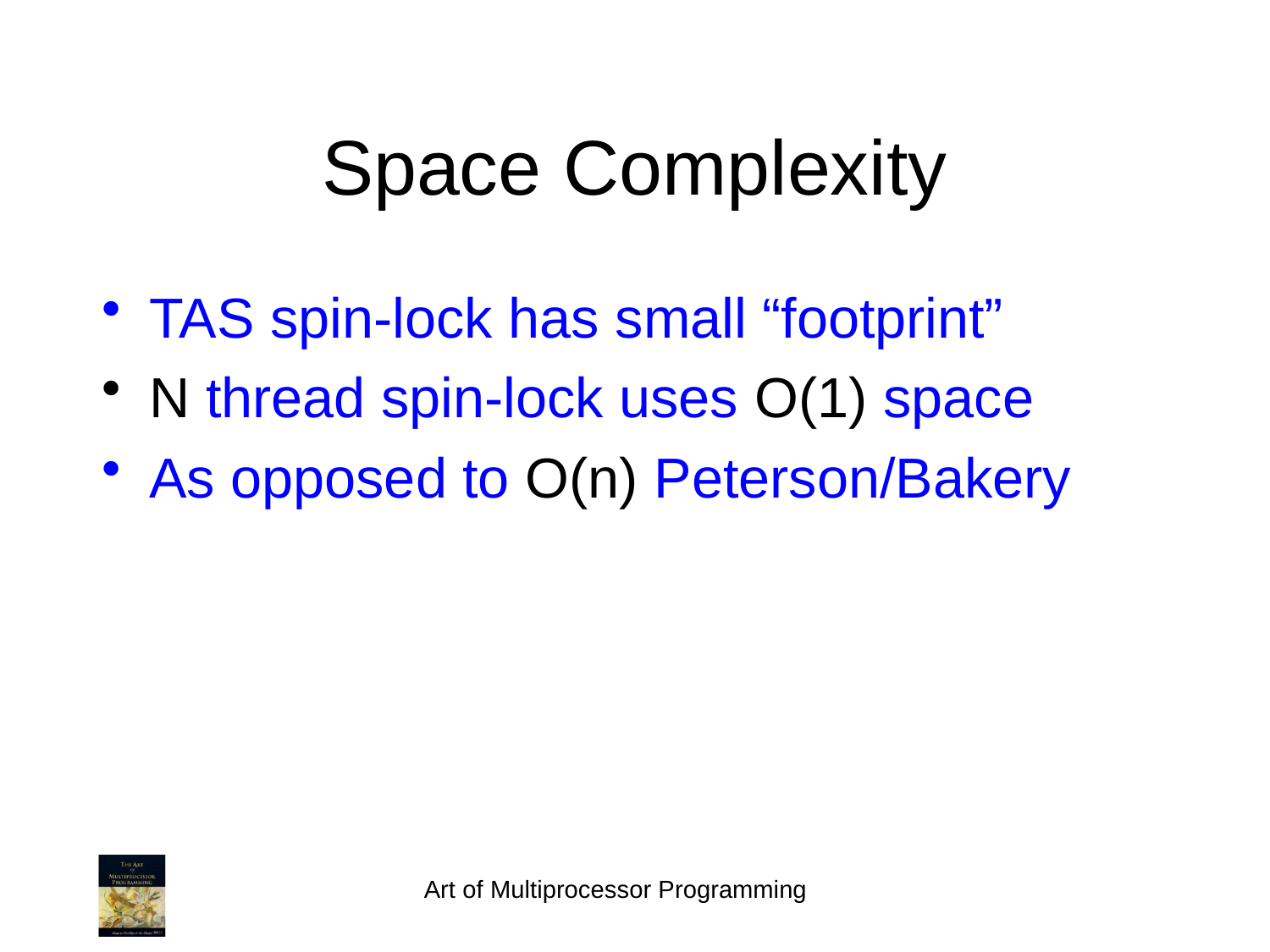

Space Complexity
TAS spin-lock has small “footprint”
N thread spin-lock uses O(1) space
As opposed to O(n) Peterson/Bakery
Art of Multiprocessor Programming
73